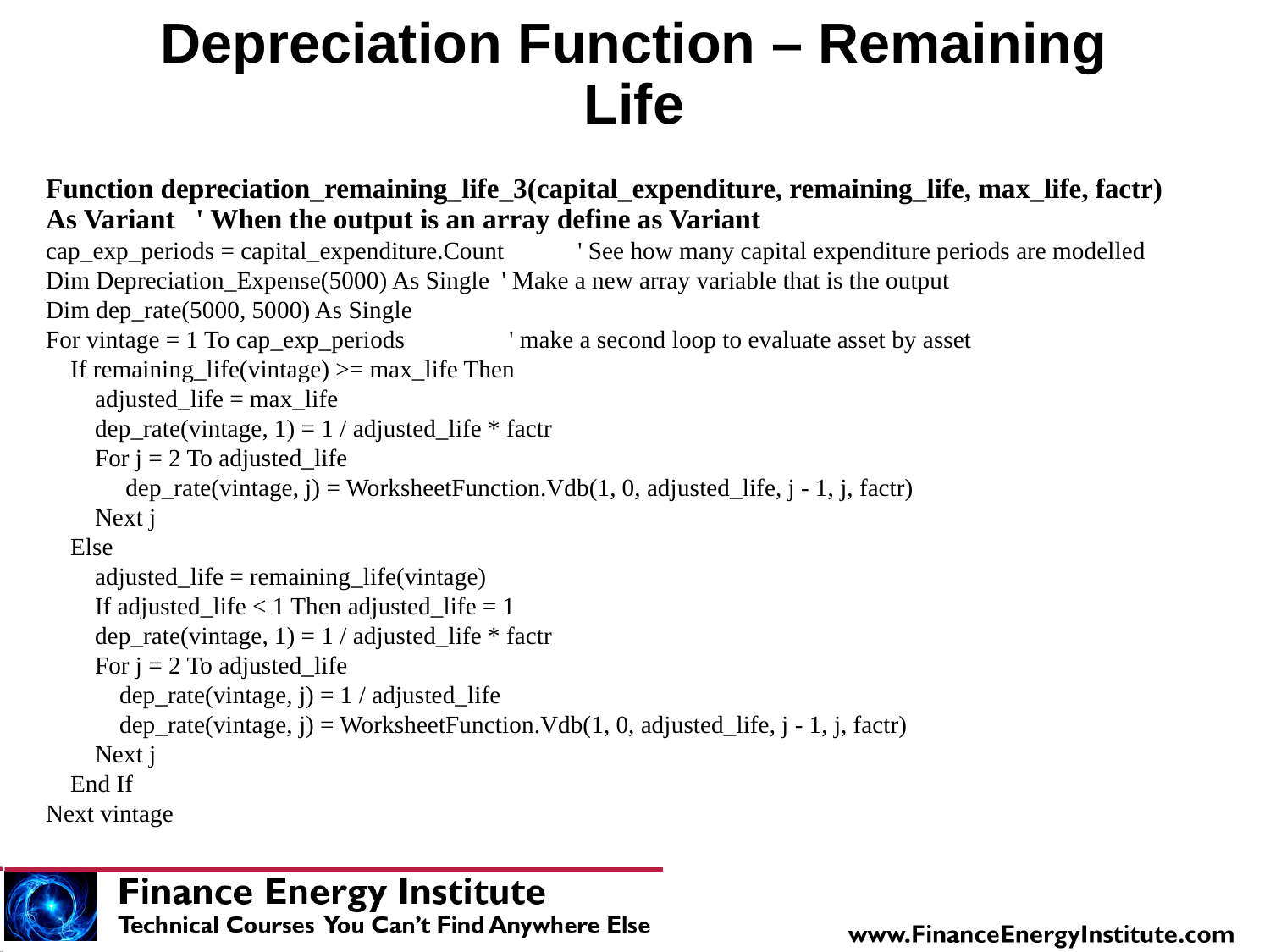

# Depreciation Function – Remaining Life

Function depreciation_remaining_life_3(capital_expenditure, remaining_life, max_life, factr) As Variant   ' When the output is an array define as Variant
cap_exp_periods = capital_expenditure.Count            ' See how many capital expenditure periods are modelled
Dim Depreciation_Expense(5000) As Single  ' Make a new array variable that is the output
Dim dep_rate(5000, 5000) As Single
For vintage = 1 To cap_exp_periods                 ' make a second loop to evaluate asset by asset
    If remaining_life(vintage) >= max_life Then
        adjusted_life = max_life
        dep_rate(vintage, 1) = 1 / adjusted_life * factr
        For j = 2 To adjusted_life
             dep_rate(vintage, j) = WorksheetFunction.Vdb(1, 0, adjusted_life, j - 1, j, factr)
        Next j
    Else
        adjusted_life = remaining_life(vintage)
        If adjusted_life < 1 Then adjusted_life = 1
        dep_rate(vintage, 1) = 1 / adjusted_life * factr
        For j = 2 To adjusted_life
            dep_rate(vintage, j) = 1 / adjusted_life
            dep_rate(vintage, j) = WorksheetFunction.Vdb(1, 0, adjusted_life, j - 1, j, factr)
        Next j
    End If
Next vintage